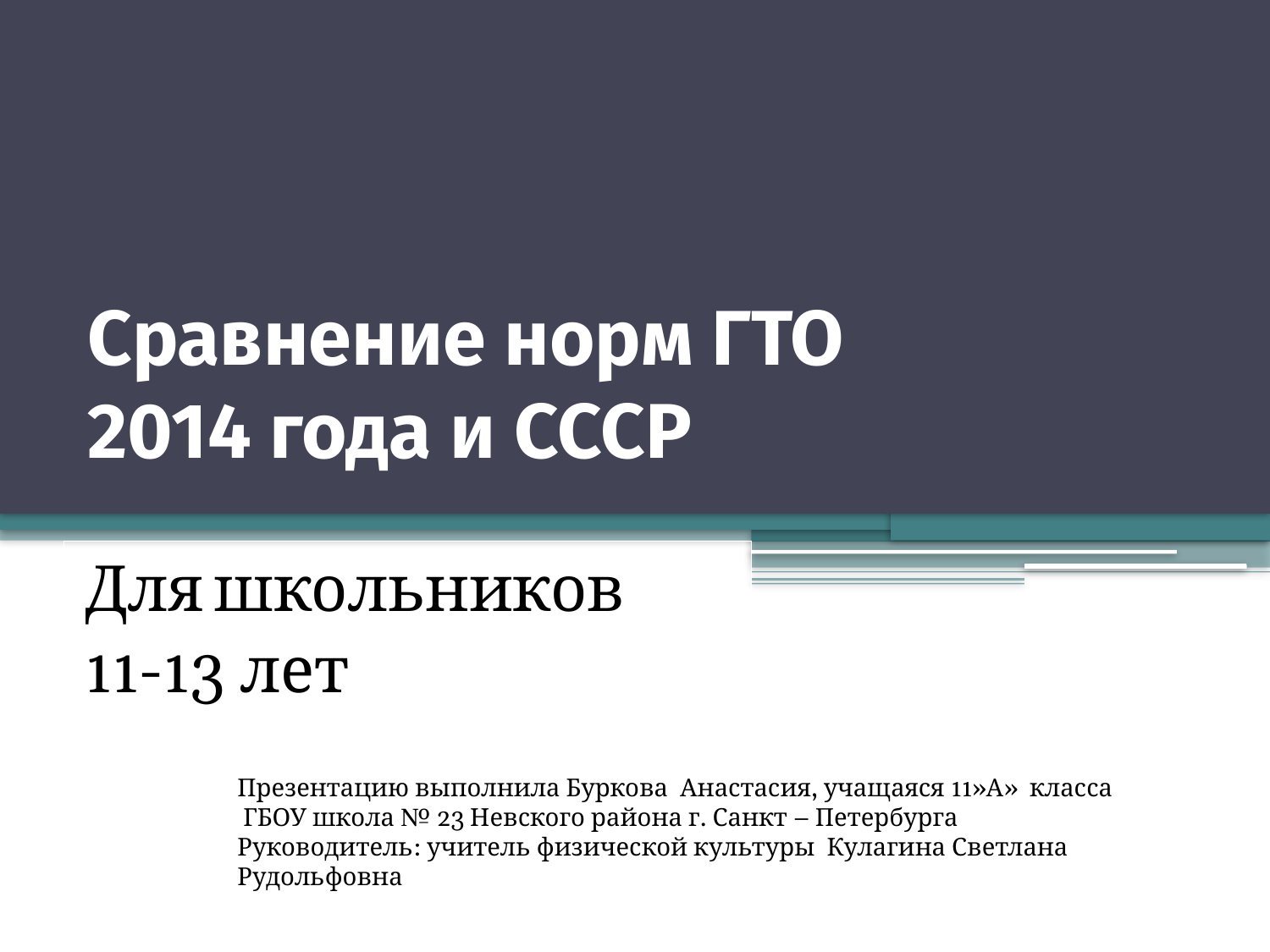

# Сравнение норм ГТО 2014 года и СССР
Для школьников
11-13 лет
Презентацию выполнила Буркова  Анастасия, учащаяся 11»А»  класса
 ГБОУ школа № 23 Невского района г. Санкт – Петербурга
Руководитель: учитель физической культуры  Кулагина Светлана Рудольфовна